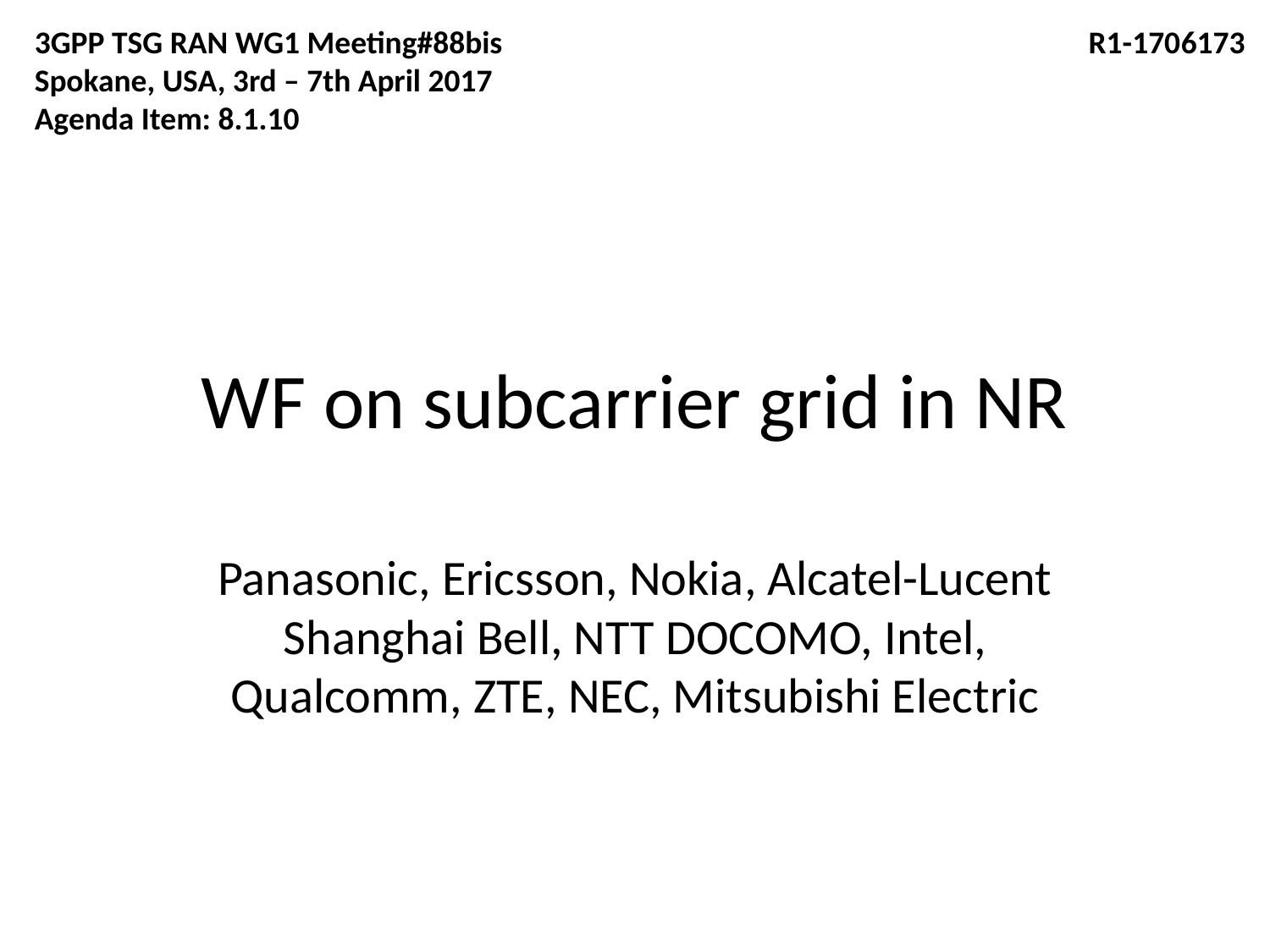

3GPP TSG RAN WG1 Meeting#88bis                                               	                       R1-1706173
Spokane, USA, 3rd – 7th April 2017
Agenda Item: 8.1.10
# WF on subcarrier grid in NR
Panasonic, Ericsson, Nokia, Alcatel-Lucent Shanghai Bell, NTT DOCOMO, Intel, Qualcomm, ZTE, NEC, Mitsubishi Electric